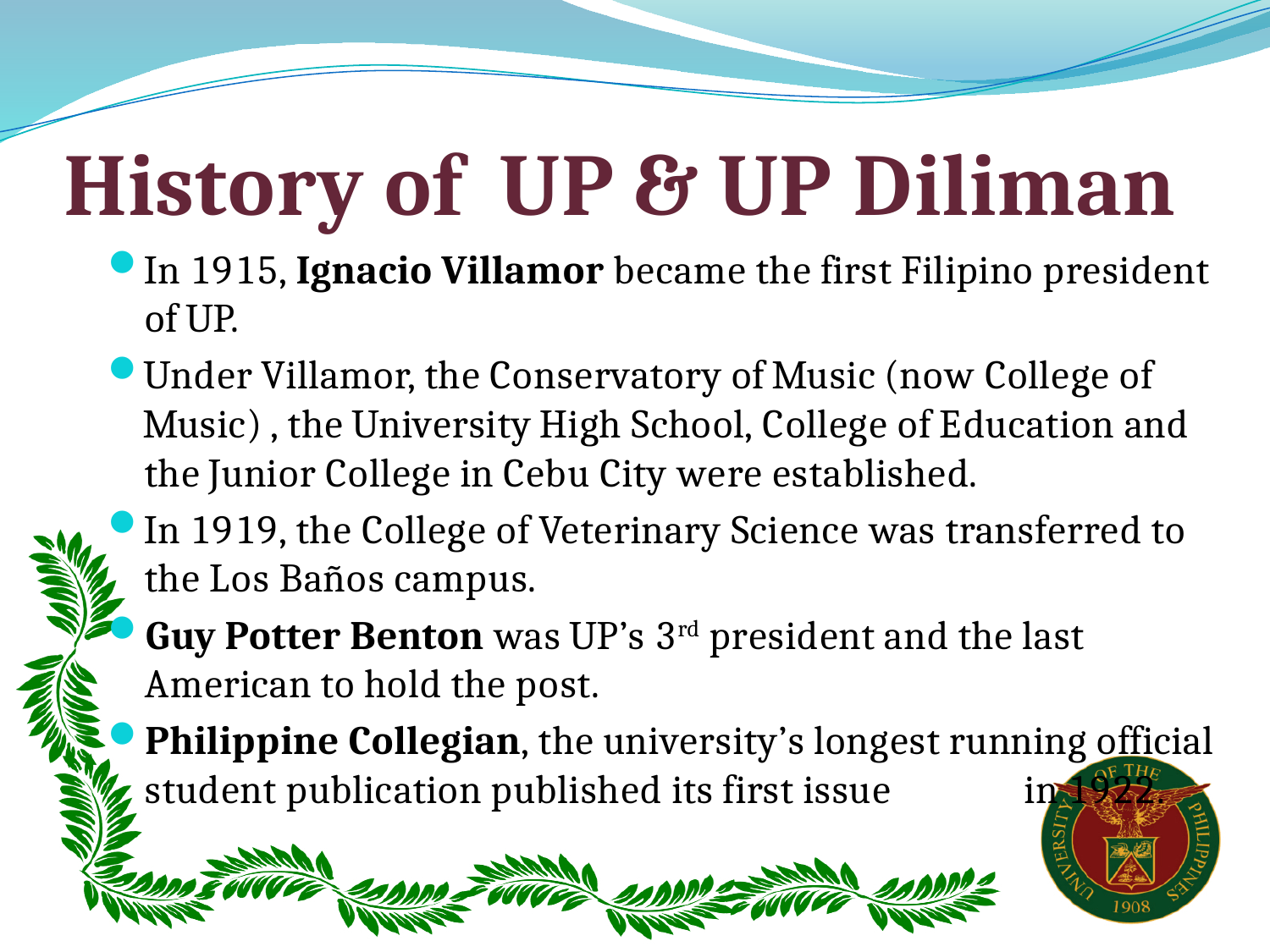

# History of  UP & UP Diliman
In 1915, Ignacio Villamor became the first Filipino president of UP.
Under Villamor, the Conservatory of Music (now College of Music) , the University High School, College of Education and the Junior College in Cebu City were established.
In 1919, the College of Veterinary Science was transferred to the Los Baños campus.
Guy Potter Benton was UP’s 3rd president and the last American to hold the post.
Philippine Collegian, the university’s longest running official student publication published its first issue               in 1922.